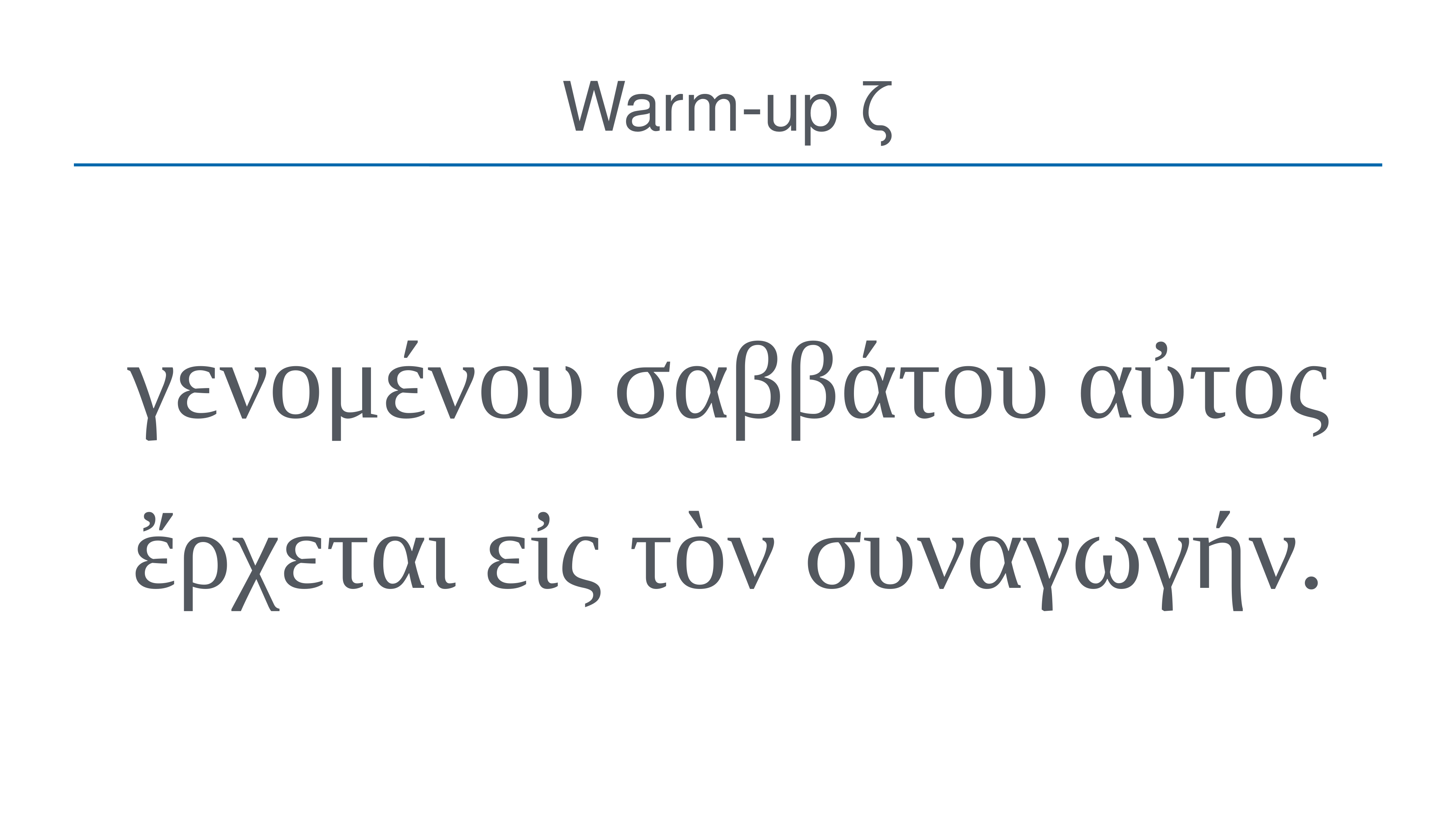

# Warm-up ζ
γενομένου σαββάτου αὐτος ἔρχεται εἰς τὸν συναγωγήν.